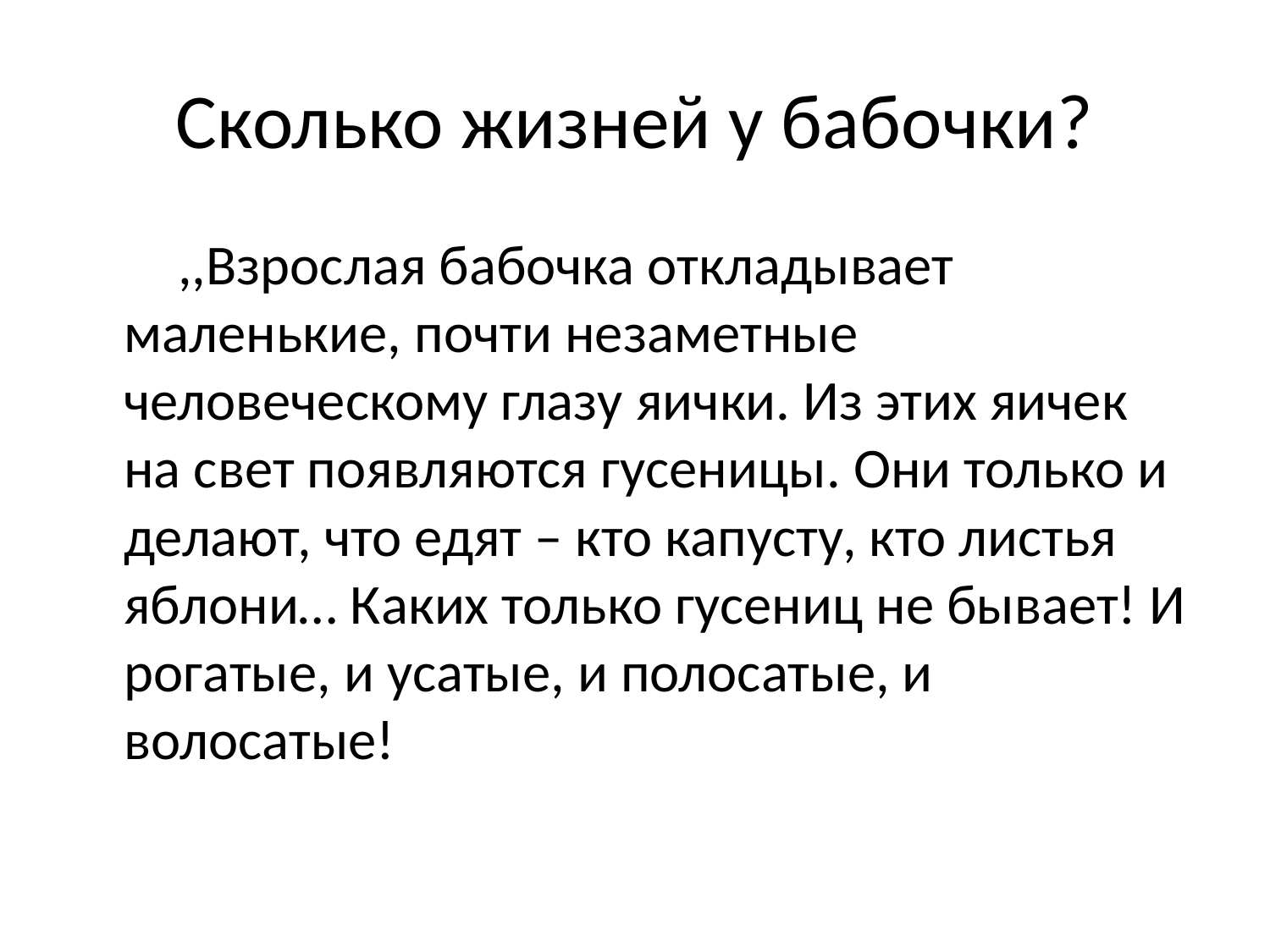

# Сколько жизней у бабочки?
        ,,Взрослая бабочка откладывает маленькие, почти незаметные человеческому глазу яички. Из этих яичек на свет появляются гусеницы. Они только и делают, что едят – кто капусту, кто листья яблони… Каких только гусениц не бывает! И рогатые, и усатые, и полосатые, и волосатые!